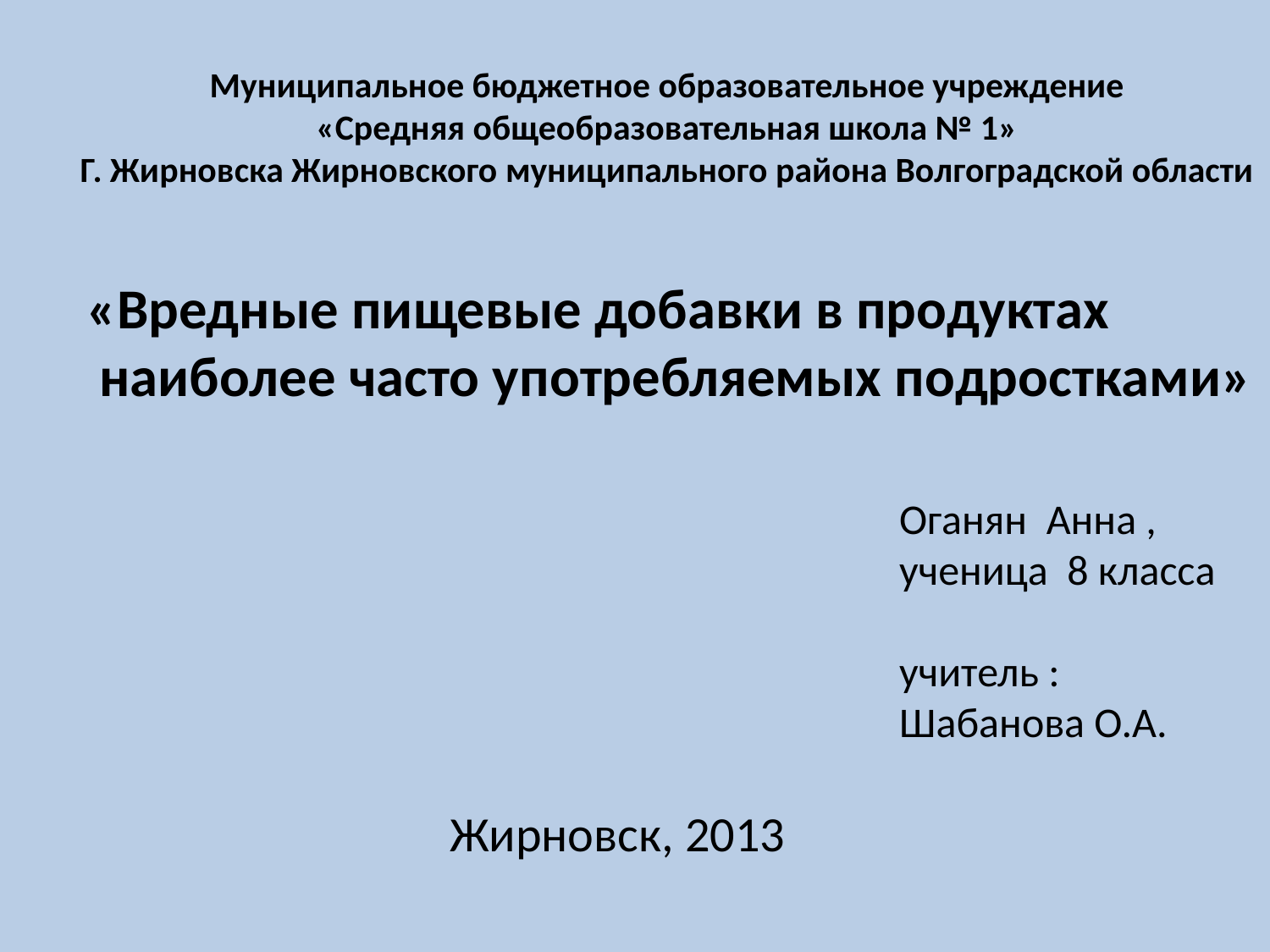

Муниципальное бюджетное образовательное учреждение
«Средняя общеобразовательная школа № 1»
Г. Жирновска Жирновского муниципального района Волгоградской области

«Вредные пищевые добавки в продуктах
 наиболее часто употребляемых подростками»

Оганян  Анна ,
ученица  8 класса

учитель :
Шабанова О.А.
Жирновск, 2013